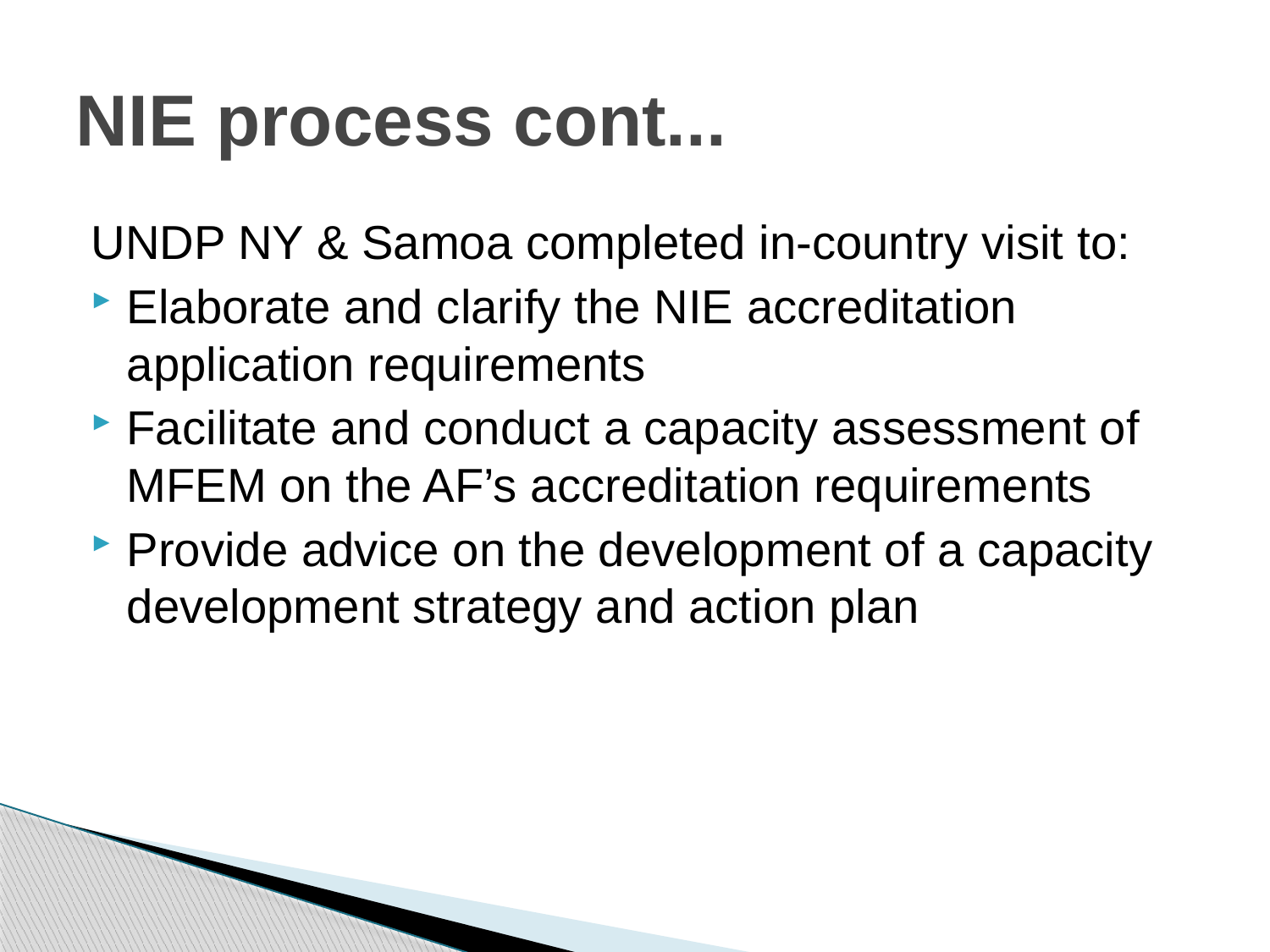

# NIE process cont...
UNDP NY & Samoa completed in-country visit to:
Elaborate and clarify the NIE accreditation application requirements
Facilitate and conduct a capacity assessment of MFEM on the AF’s accreditation requirements
Provide advice on the development of a capacity development strategy and action plan